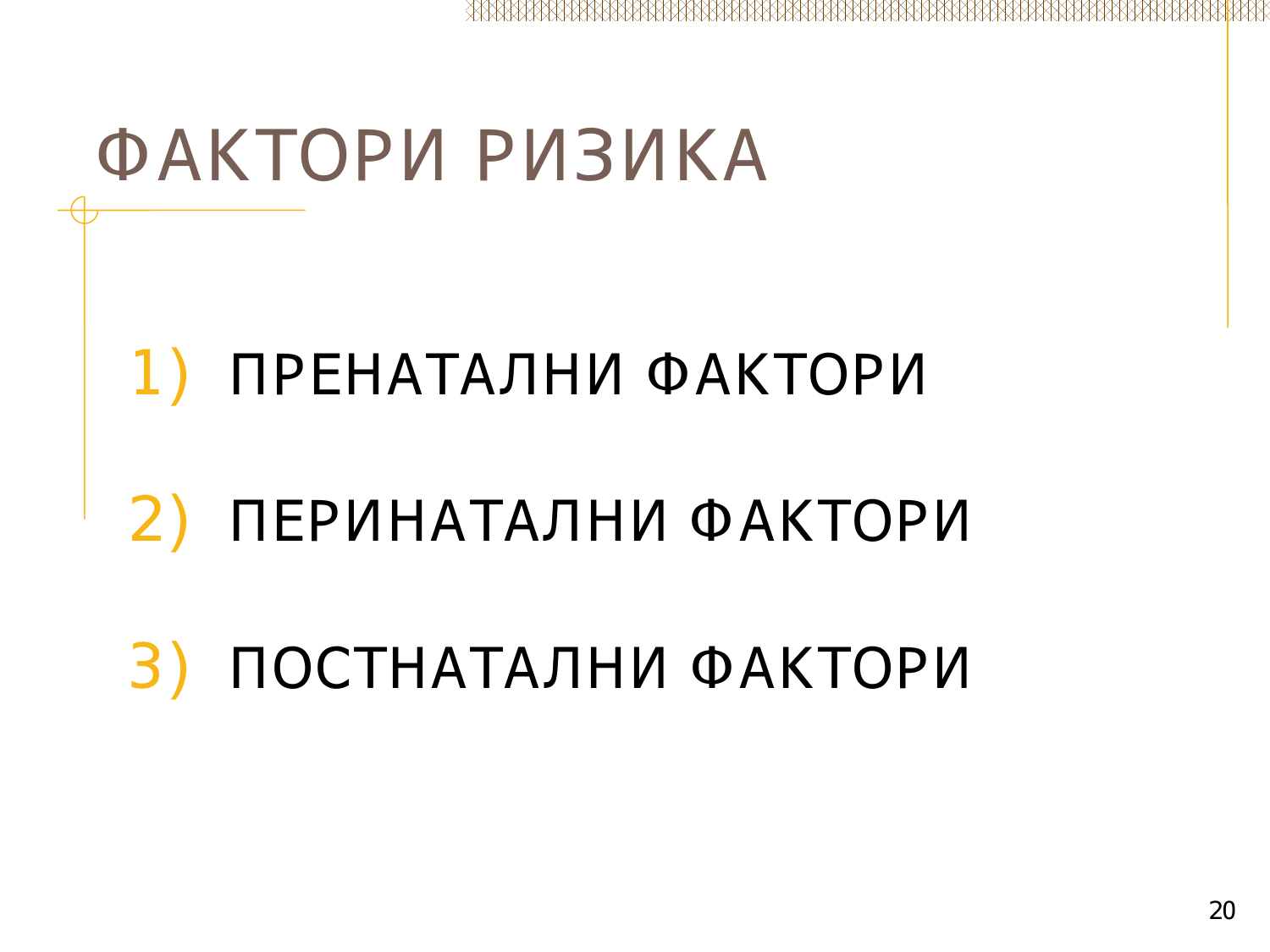

# ФАКТОРИ РИЗИКА
  ПРЕНАТАЛНИ ФАКТОРИ
  ПЕРИНАТАЛНИ ФАКТОРИ
  ПОСТНАТАЛНИ ФАКТОРИ
20